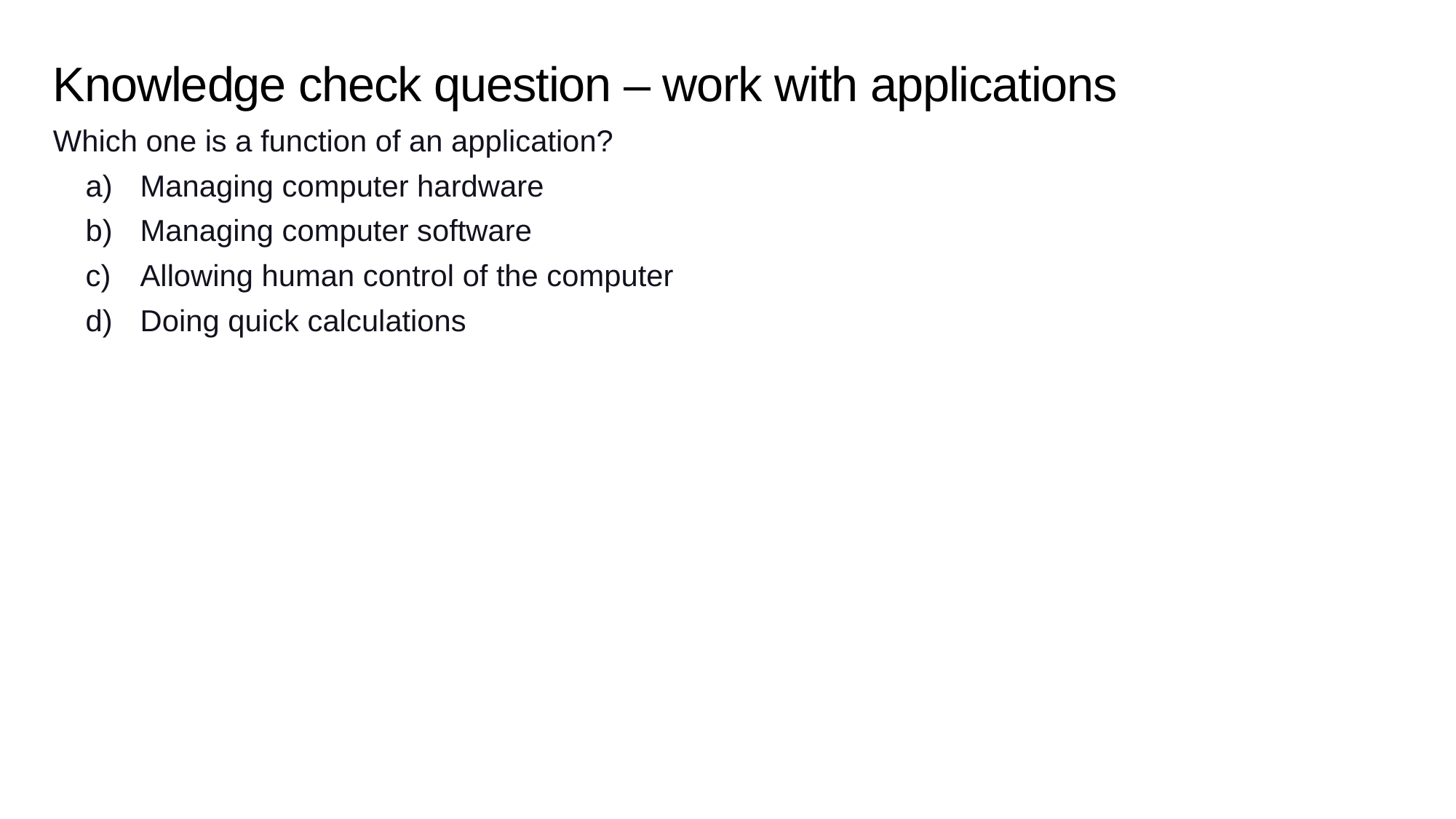

# Knowledge check question – work with applications
Which one is a function of an application?
Managing computer hardware
Managing computer software
Allowing human control of the computer
Doing quick calculations